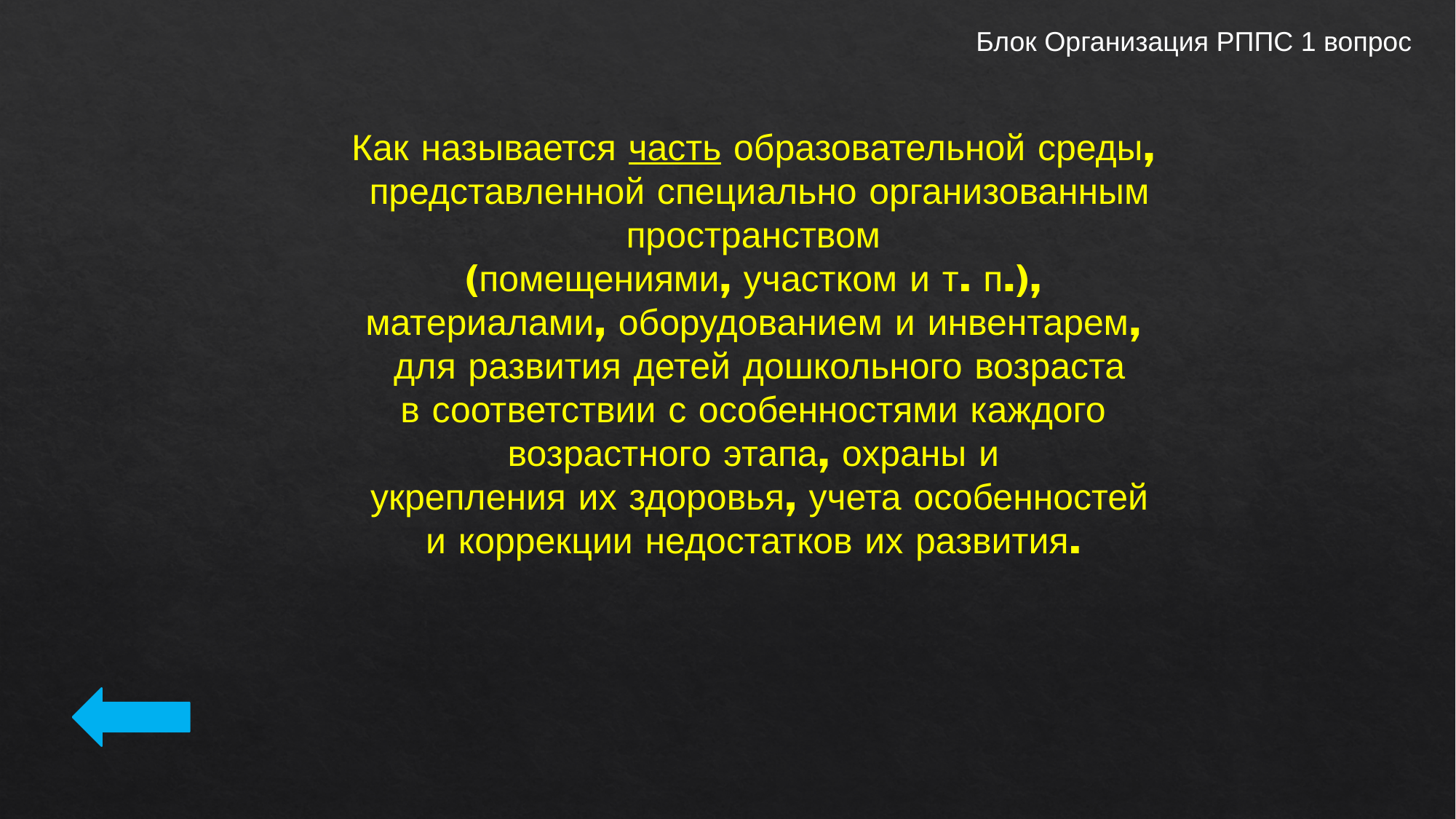

Блок Организация РППС 1 вопрос
Как называется часть образовательной среды,
представленной специально организованным пространством
(помещениями, участком и т. п.),
материалами, оборудованием и инвентарем,
для развития детей дошкольного возраста
в соответствии с особенностями каждого
возрастного этапа, охраны и
укрепления их здоровья, учета особенностей
и коррекции недостатков их развития.